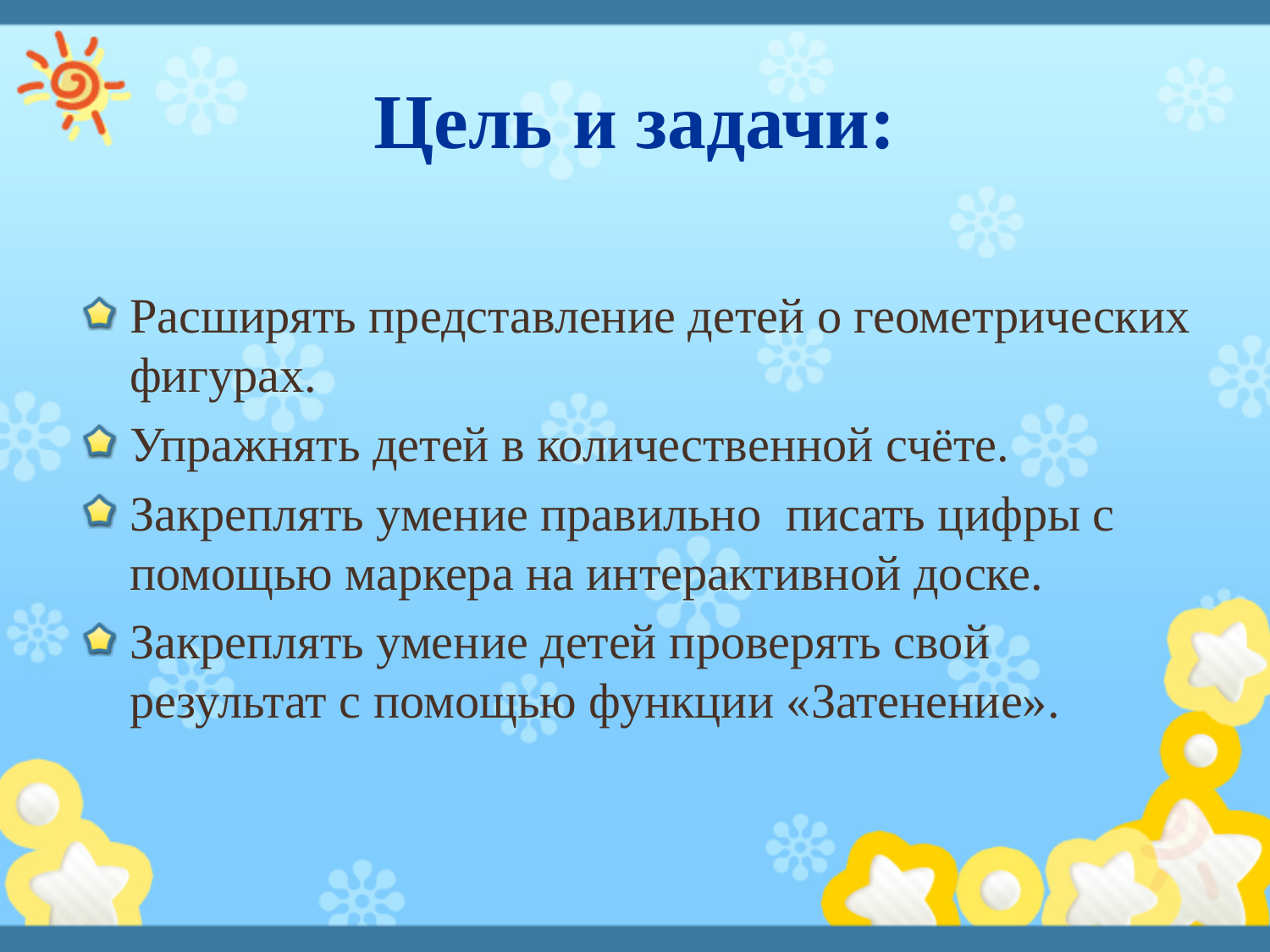

# Цель и задачи:
Расширять представление детей о геометрических фигурах.
Упражнять детей в количественной счёте.
Закреплять умение правильно  писать цифры с помощью маркера на интерактивной доске.
Закреплять умение детей проверять свой результат с помощью функции «Затенение».